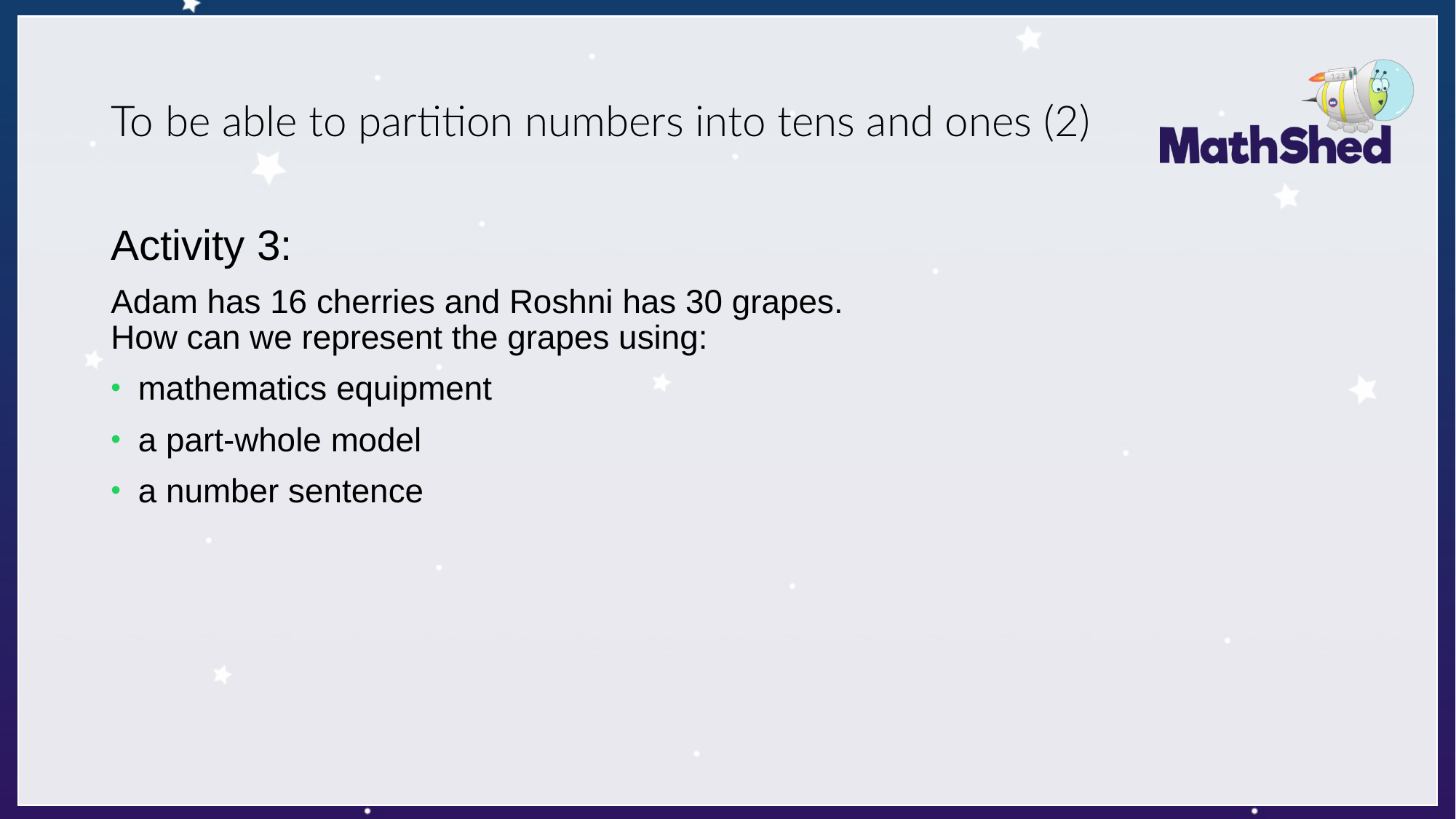

# To be able to partition numbers into tens and ones (2)
Activity 3:
Adam has 16 cherries and Roshni has 30 grapes.
How can we represent the grapes using:
mathematics equipment
a part-whole model
a number sentence